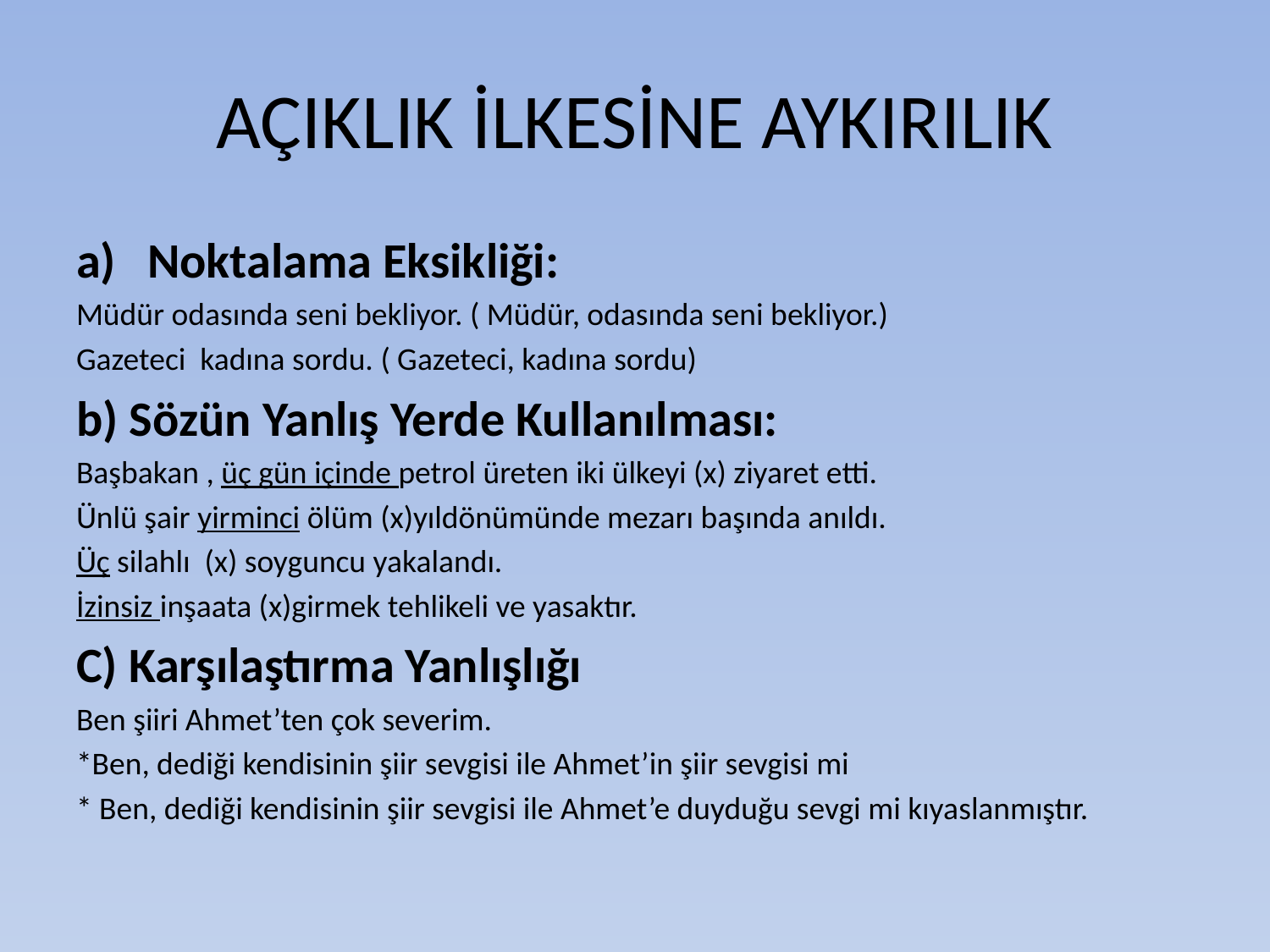

# AÇIKLIK İLKESİNE AYKIRILIK
Noktalama Eksikliği:
Müdür odasında seni bekliyor. ( Müdür, odasında seni bekliyor.)
Gazeteci  kadına sordu. ( Gazeteci, kadına sordu)
b) Sözün Yanlış Yerde Kullanılması:
Başbakan , üç gün içinde petrol üreten iki ülkeyi (x) ziyaret etti.
Ünlü şair yirminci ölüm (x)yıldönümünde mezarı başında anıldı.
Üç silahlı  (x) soyguncu yakalandı.
İzinsiz inşaata (x)girmek tehlikeli ve yasaktır.
C) Karşılaştırma Yanlışlığı
Ben şiiri Ahmet’ten çok severim.
*Ben, dediği kendisinin şiir sevgisi ile Ahmet’in şiir sevgisi mi
* Ben, dediği kendisinin şiir sevgisi ile Ahmet’e duyduğu sevgi mi kıyaslanmıştır.